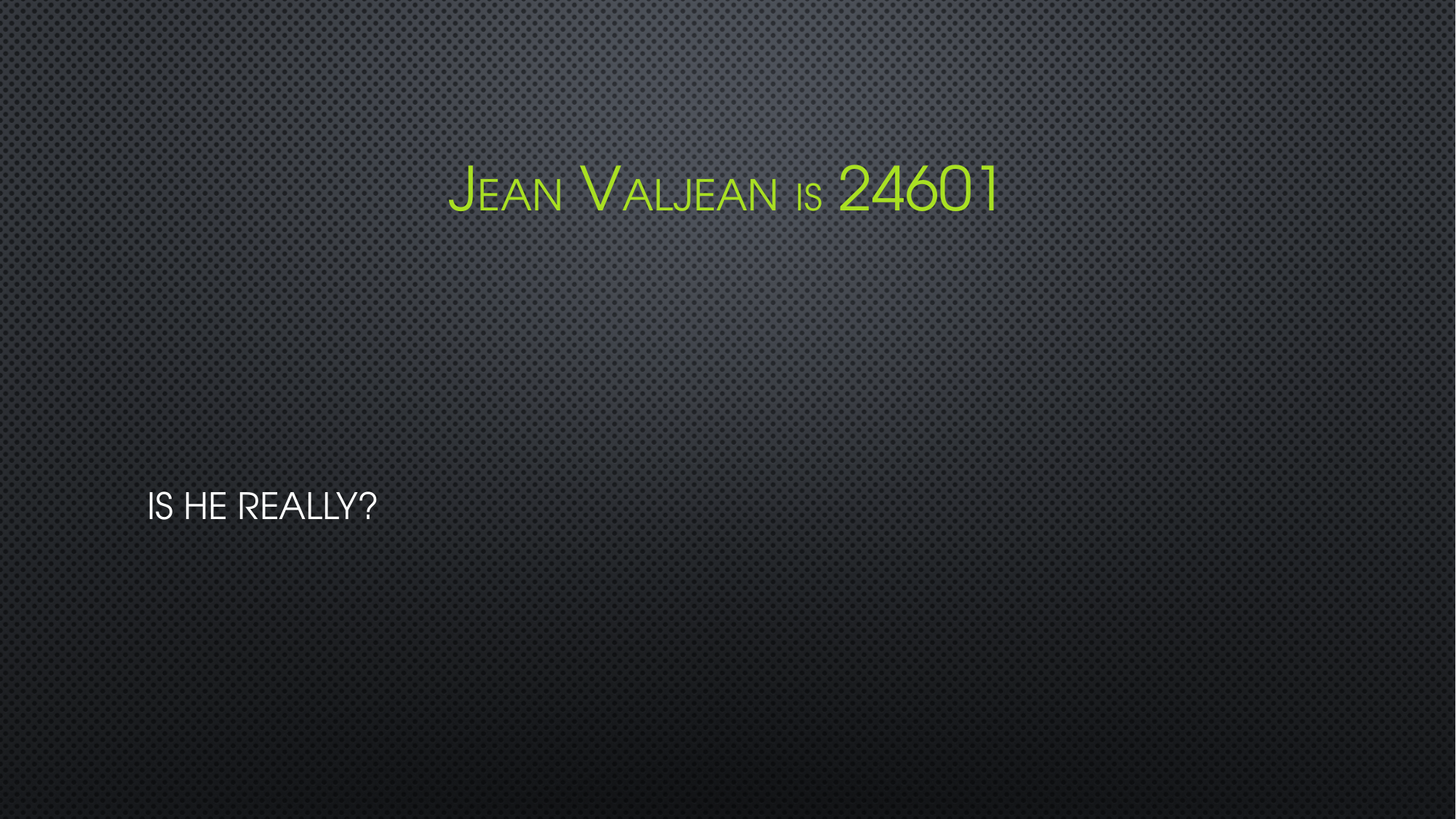

# Jean Valjean is 24601
Is he really?